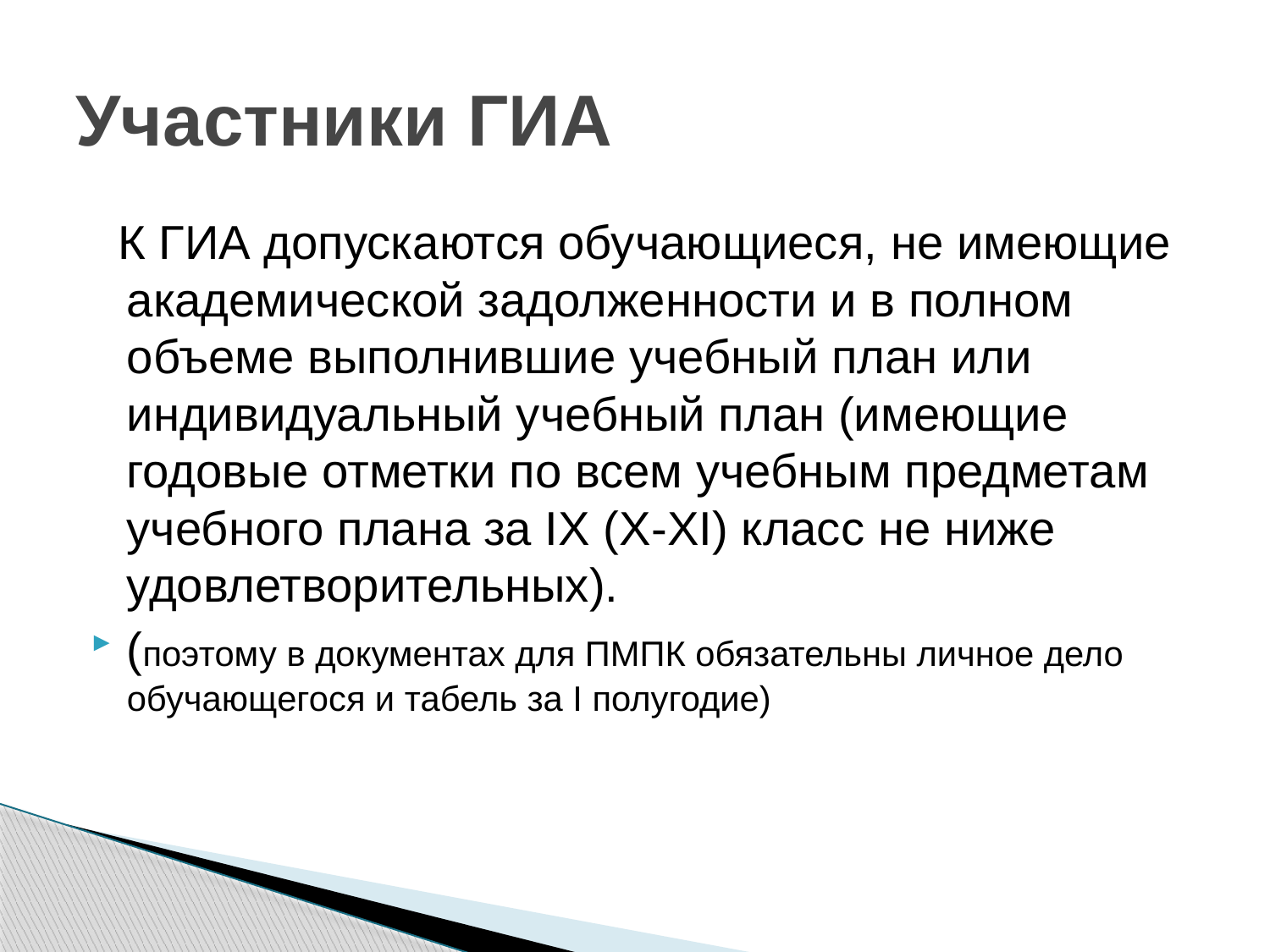

# Участники ГИА
  К ГИА допускаются обучающиеся, не имеющие академической задолженности и в полном объеме выполнившие учебный план или индивидуальный учебный план (имеющие годовые отметки по всем учебным предметам учебного плана за IX (X-XI) класс не ниже удовлетворительных).
(поэтому в документах для ПМПК обязательны личное дело обучающегося и табель за I полугодие)